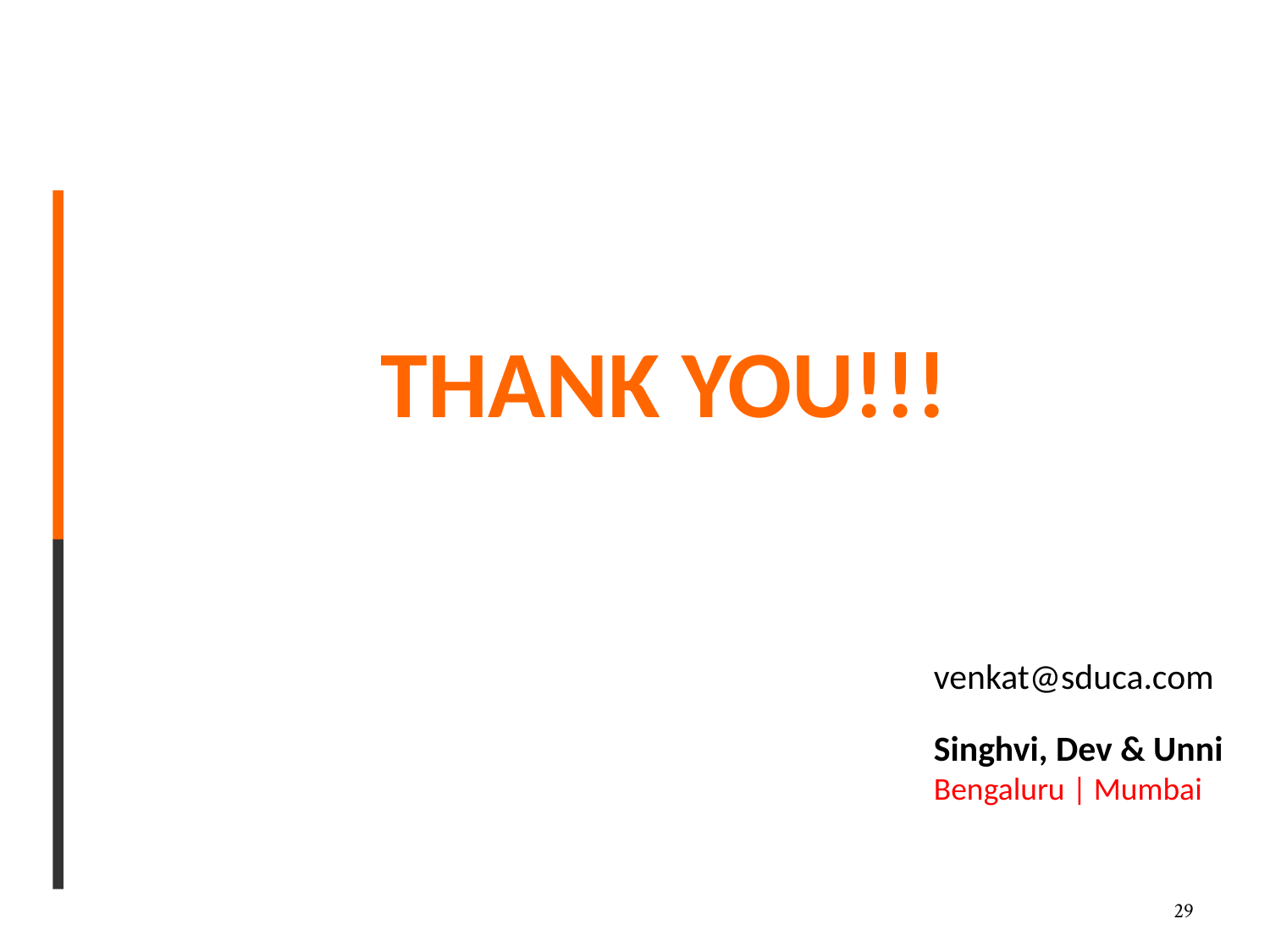

# THANK YOU!!!
venkat@sduca.com

Singhvi, Dev & Unni
Bengaluru | Mumbai
29